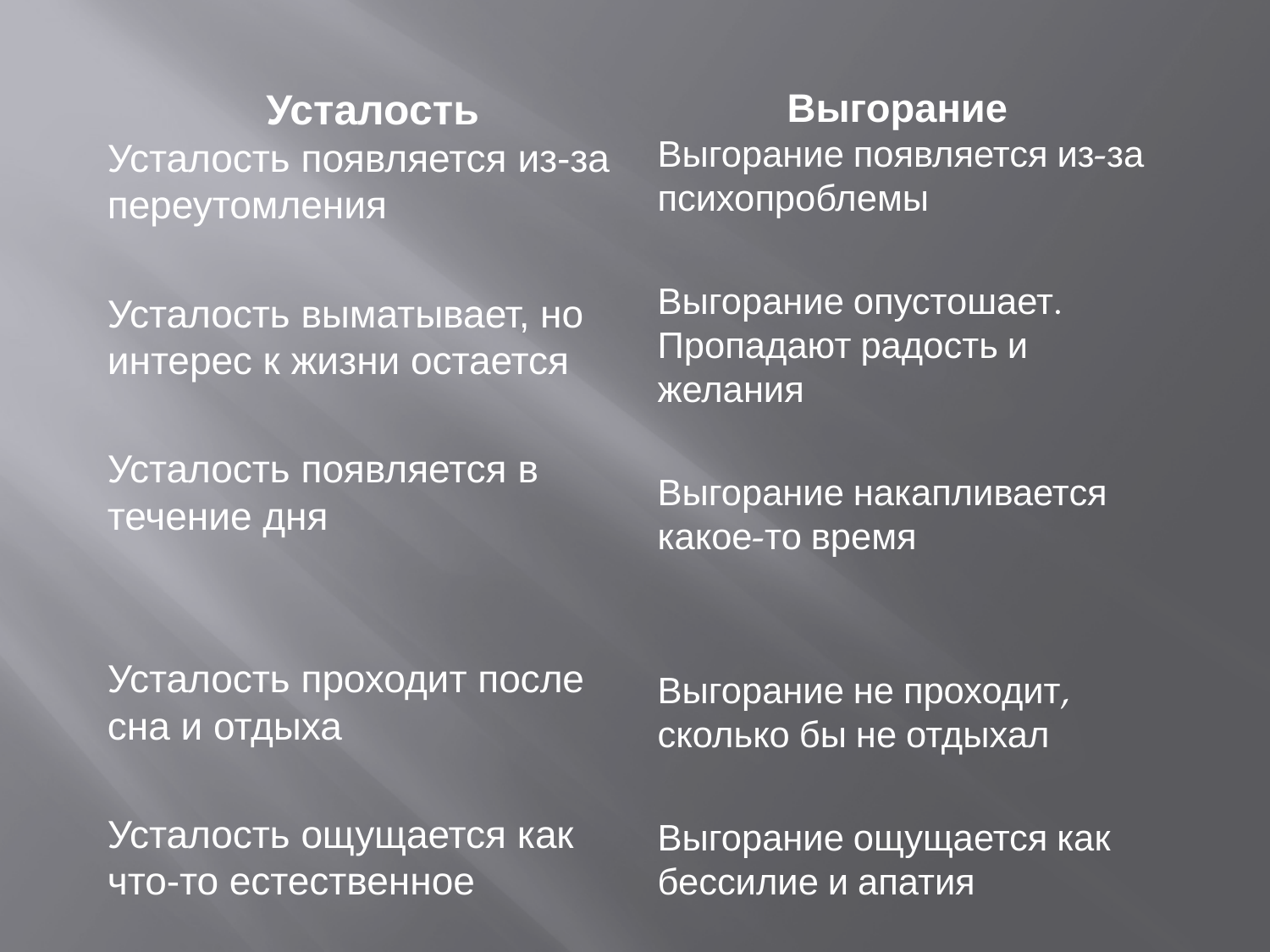

Усталость  Усталость появляется из-за переутомления

Усталость выматывает, но интерес к жизни остается

Усталость появляется в течение дня

Усталость проходит после сна и отдыха

Усталость ощущается как что-то естественное
             Выгорание   Выгорание появляется из-за психопроблемы

Выгорание опустошает. Пропадают радость и желания

Выгорание накапливается какое-то время

Выгорание не проходит, сколько бы не отдыхал

Выгорание ощущается как бессилие и апатия